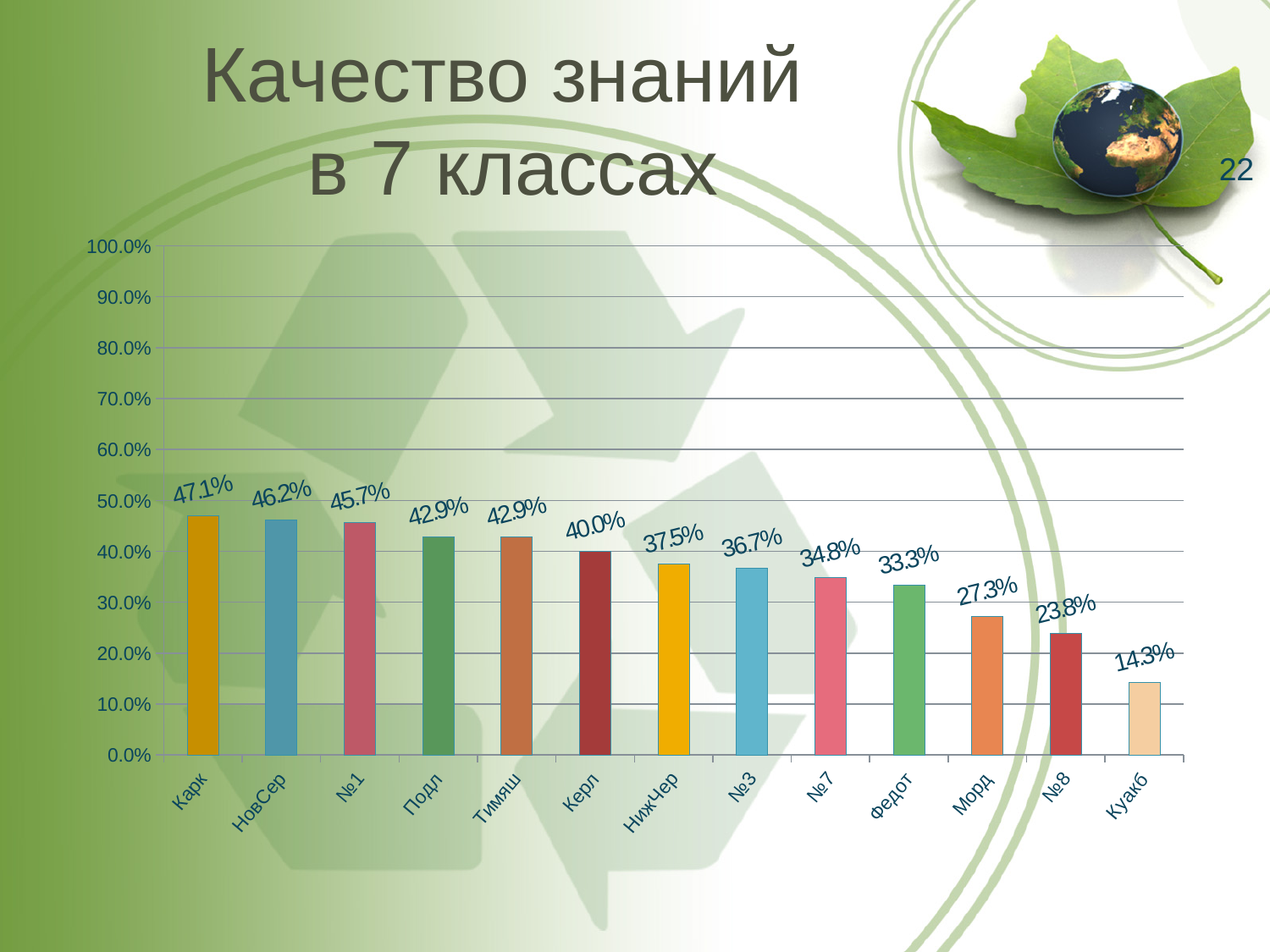

# Качество знаний в 7 классах
22

### Chart

| Category | 5 класс |
|---|---|
| Карк | 0.47058823529411775 |
| НовСер | 0.4615384615384616 |
|  №1 | 0.4565217391304348 |
| Подл | 0.42857142857142855 |
| Тимяш | 0.42857142857142855 |
| Керл | 0.4 |
| НижЧер | 0.37500000000000006 |
|  №3 | 0.36666666666666675 |
|  №7 | 0.34782608695652184 |
| Федот | 0.3333333333333333 |
| Морд | 0.27272727272727276 |
|  №8 | 0.23809523809523814 |
| Куакб | 0.1428571428571429 |